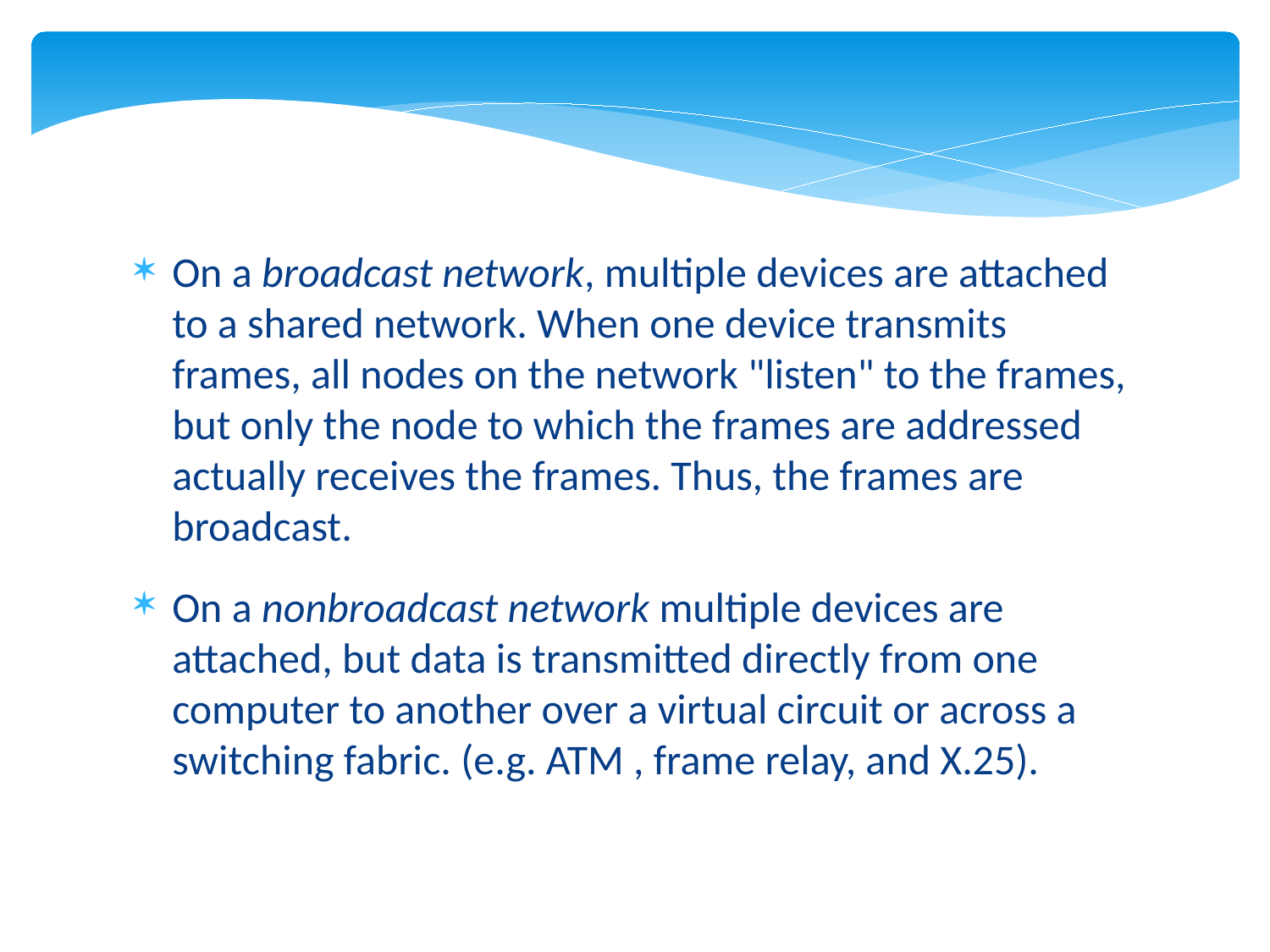

On a broadcast network, multiple devices are attached to a shared network. When one device transmits frames, all nodes on the network "listen" to the frames, but only the node to which the frames are addressed actually receives the frames. Thus, the frames are broadcast.
On a nonbroadcast network multiple devices are attached, but data is transmitted directly from one computer to another over a virtual circuit or across a switching fabric. (e.g. ATM , frame relay, and X.25).